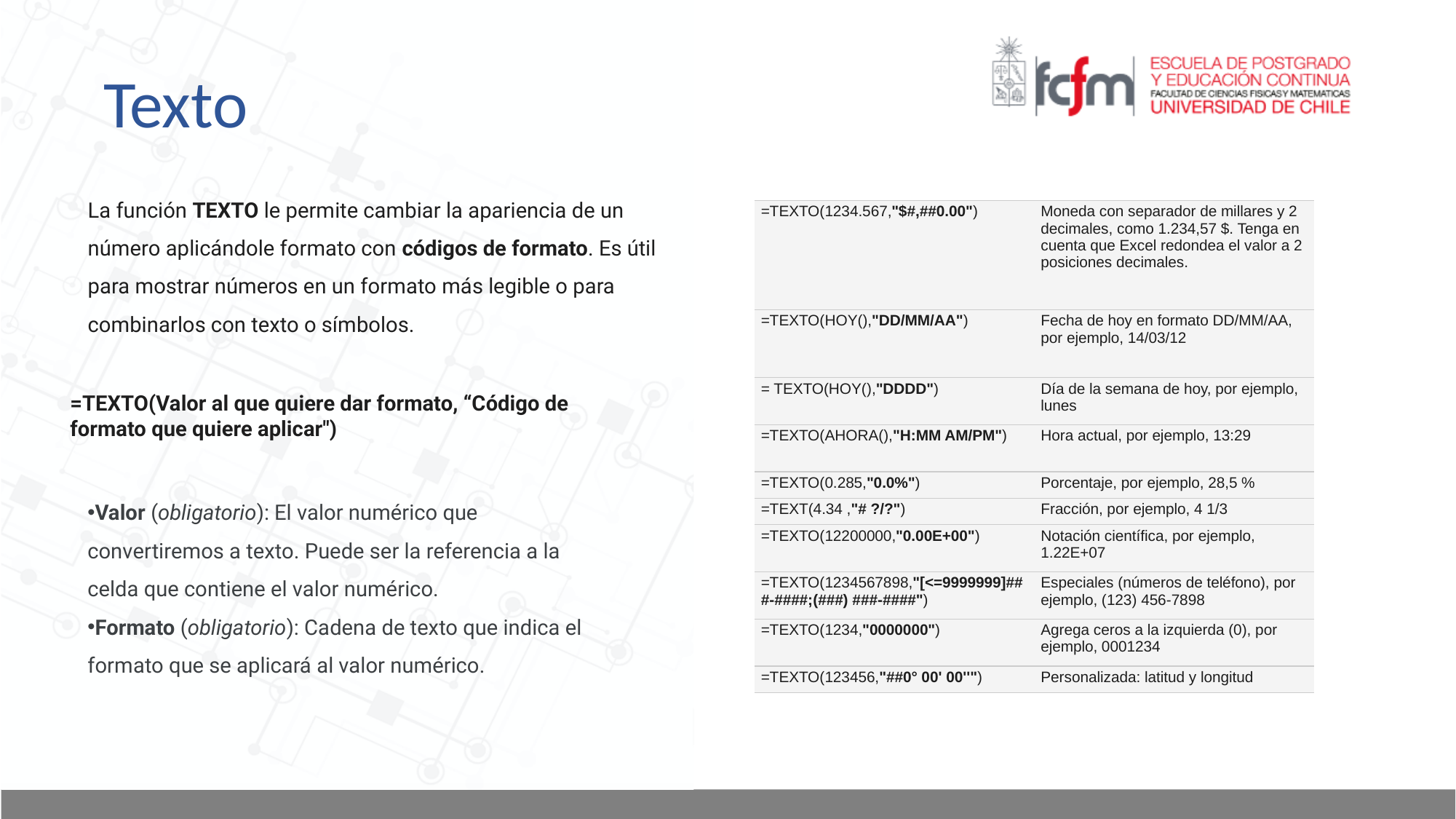

# Texto
| =TEXTO(1234.567,"$#,##0.00") | Moneda con separador de millares y 2 decimales, como 1.234,57 $. Tenga en cuenta que Excel redondea el valor a 2 posiciones decimales. |
| --- | --- |
| =TEXTO(HOY(),"DD/MM/AA") | Fecha de hoy en formato DD/MM/AA, por ejemplo, 14/03/12 |
| = TEXTO(HOY(),"DDDD") | Día de la semana de hoy, por ejemplo, lunes |
| =TEXTO(AHORA(),"H:MM AM/PM") | Hora actual, por ejemplo, 13:29 |
| =TEXTO(0.285,"0.0%") | Porcentaje, por ejemplo, 28,5 % |
| =TEXT(4.34 ,"# ?/?") | Fracción, por ejemplo, 4 1/3 |
| =TEXTO(12200000,"0.00E+00") | Notación científica, por ejemplo, 1.22E+07 |
| =TEXTO(1234567898,"[<=9999999]###-####;(###) ###-####") | Especiales (números de teléfono), por ejemplo, (123) 456-7898 |
| =TEXTO(1234,"0000000") | Agrega ceros a la izquierda (0), por ejemplo, 0001234 |
| =TEXTO(123456,"##0° 00' 00''") | Personalizada: latitud y longitud |
La función TEXTO le permite cambiar la apariencia de un número aplicándole formato con códigos de formato. Es útil para mostrar números en un formato más legible o para combinarlos con texto o símbolos.

=TEXTO(Valor al que quiere dar formato, “Código de formato que quiere aplicar")
Valor (obligatorio): El valor numérico que convertiremos a texto. Puede ser la referencia a la celda que contiene el valor numérico.
Formato (obligatorio): Cadena de texto que indica el formato que se aplicará al valor numérico.